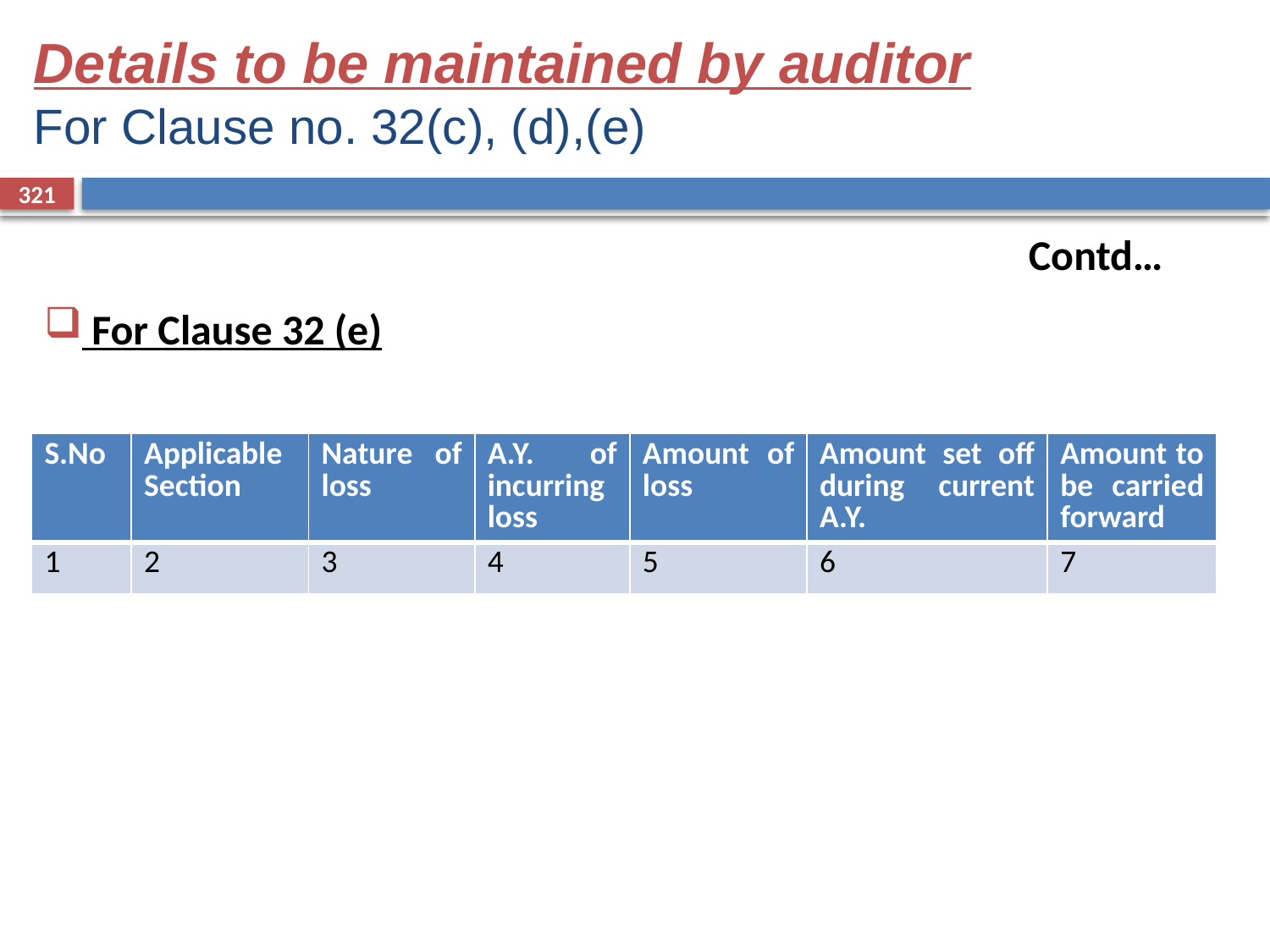

Details to be maintained by auditor
For Clause no. 32(c), (d),(e)
321
Contd…
 For Clause 32 (e)
| S.No | Applicable Section | Nature of loss | A.Y. of incurring loss | Amount of loss | Amount set off during current A.Y. | Amount to be carried forward |
| --- | --- | --- | --- | --- | --- | --- |
| 1 | 2 | 3 | 4 | 5 | 6 | 7 |